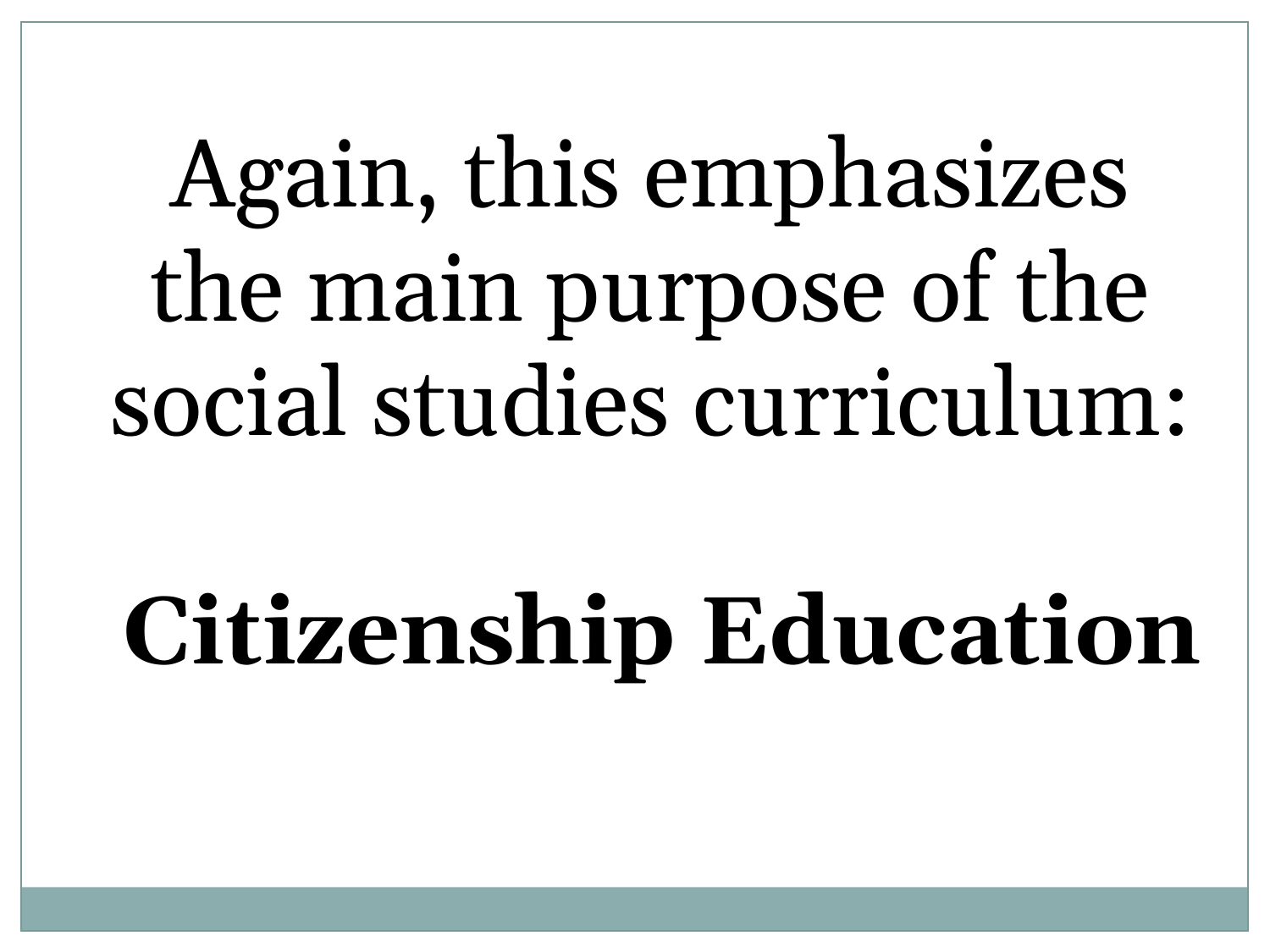

Again, this emphasizes the main purpose of the social studies curriculum:

 Citizenship Education